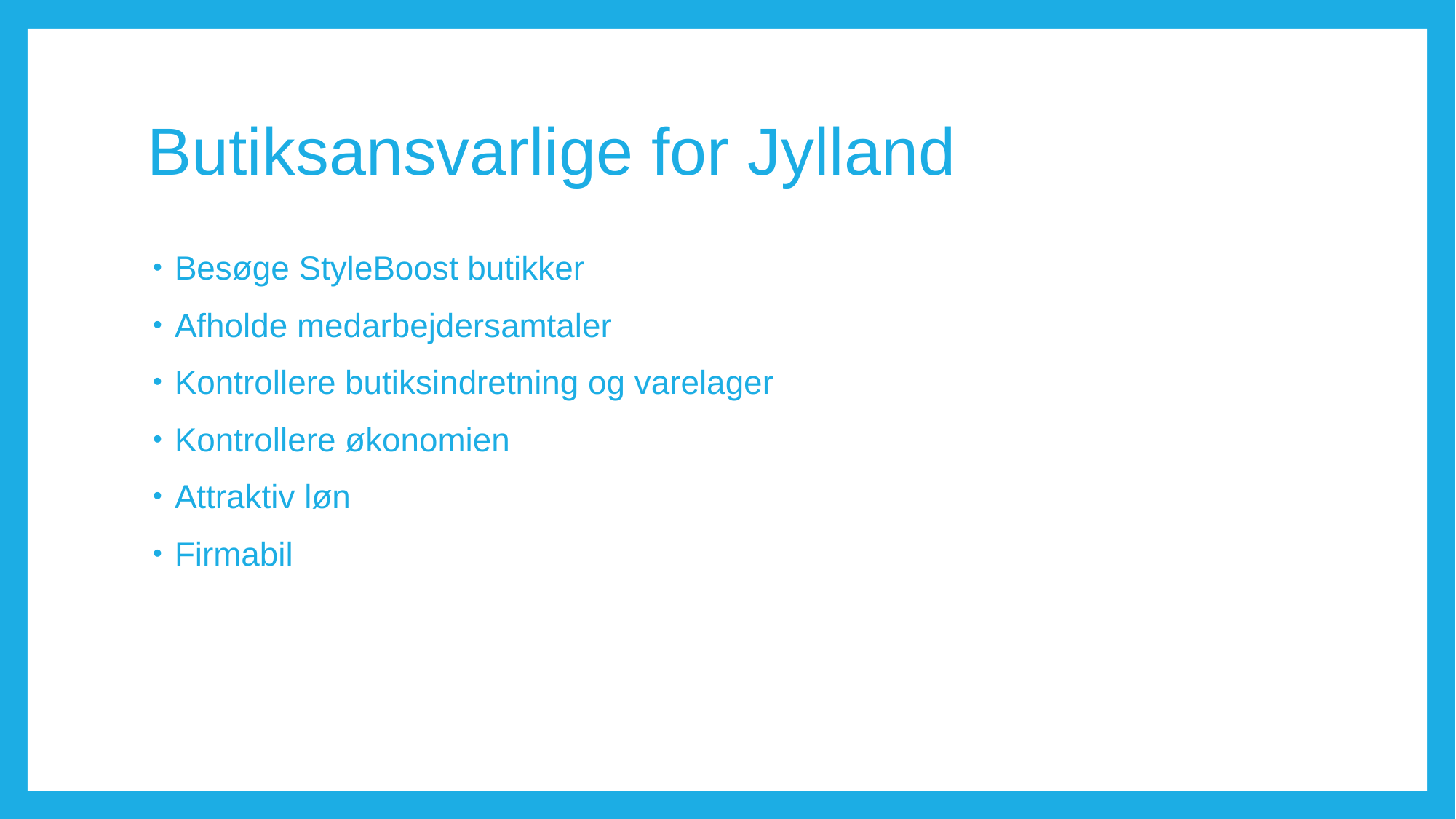

# Butiksansvarlige for Jylland
Besøge StyleBoost butikker
Afholde medarbejdersamtaler
Kontrollere butiksindretning og varelager
Kontrollere økonomien
Attraktiv løn
Firmabil